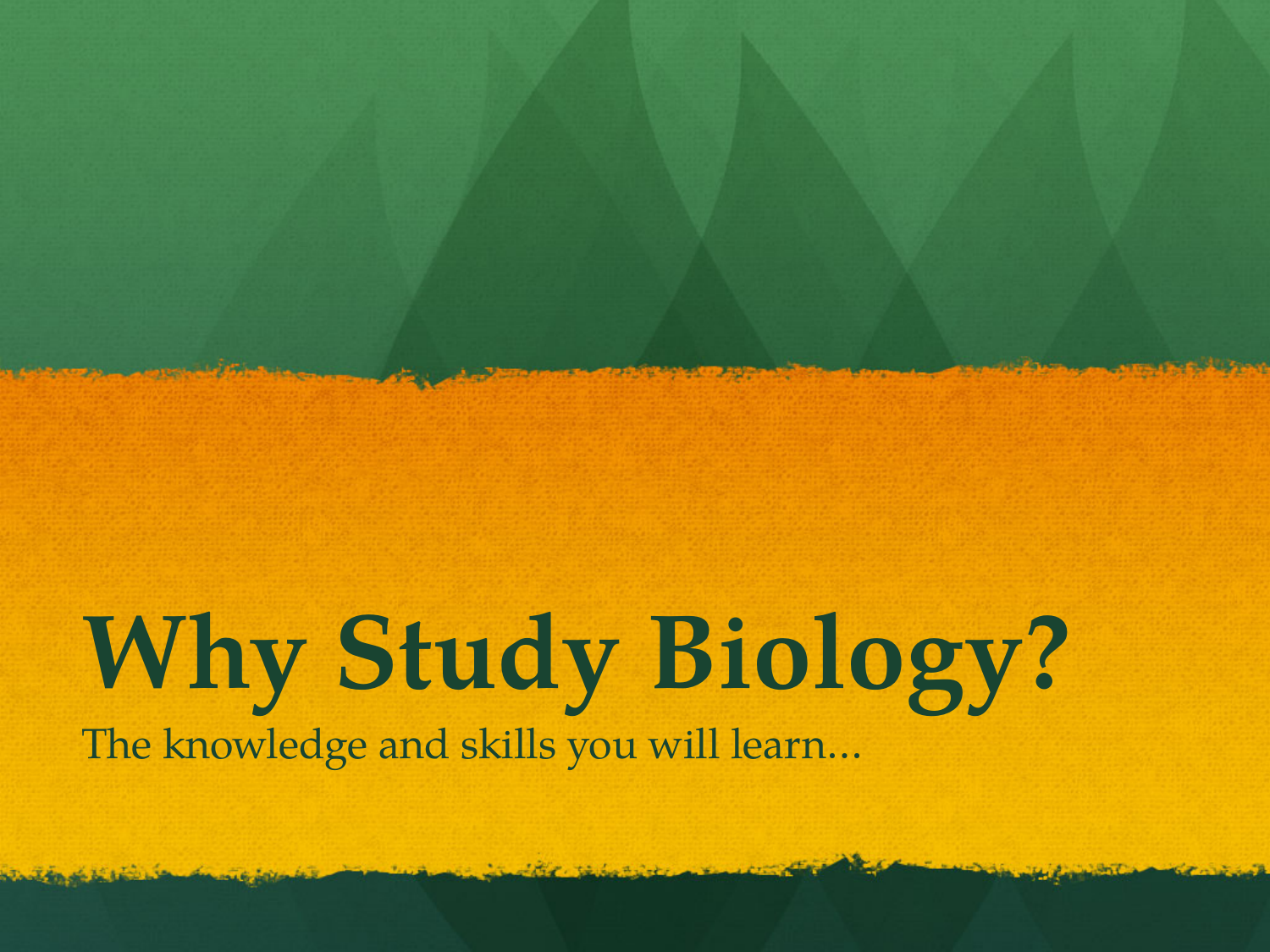

# Why Study Biology?
The knowledge and skills you will learn…